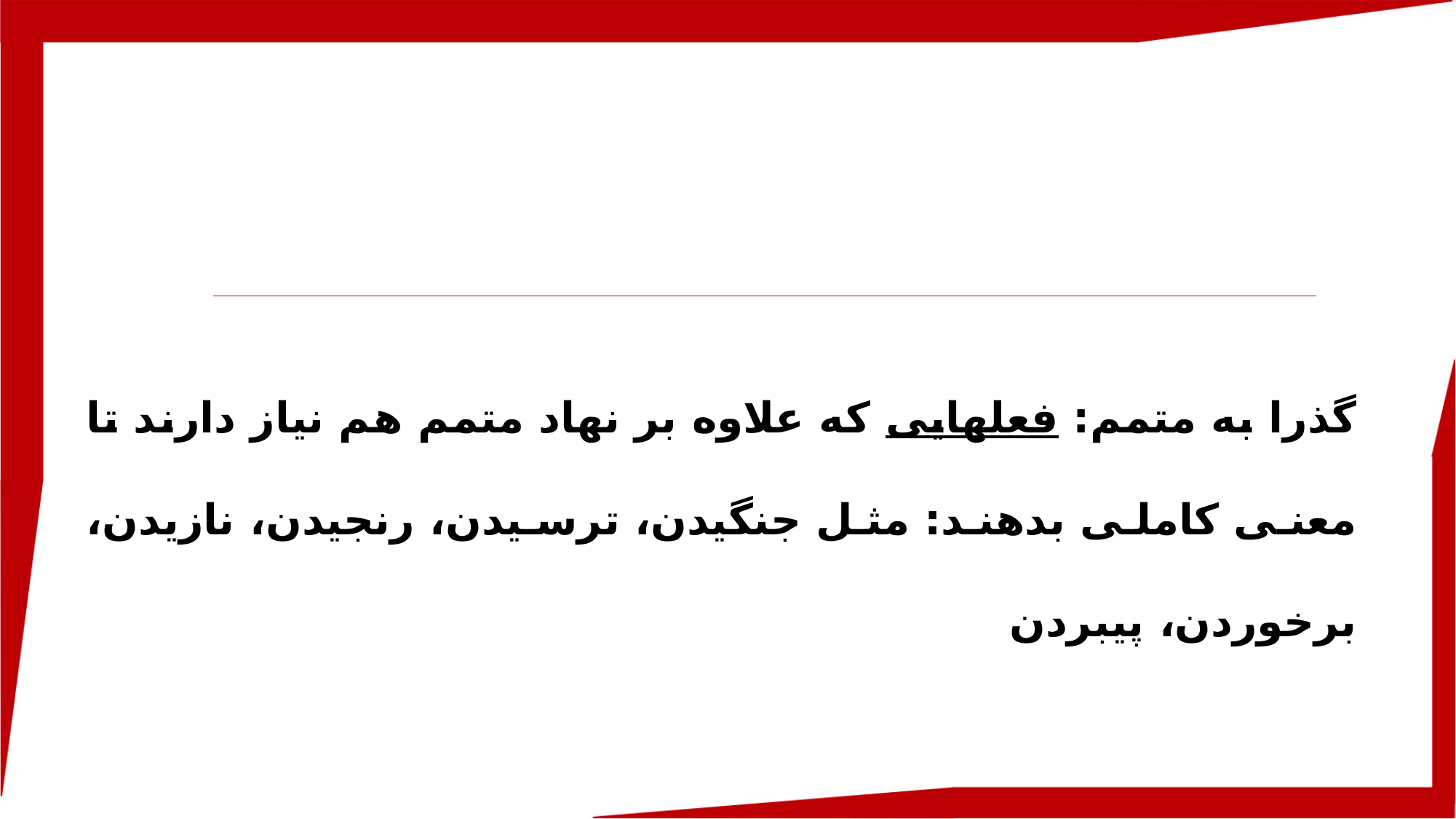

گذرا به متمم: فعل­هایی که علاوه بر نهاد متمم هم نیاز دارند تا معنی کاملی بدهند: مثل جنگیدن، ترسیدن، رنجیدن، نازیدن، برخوردن، پی­بردن